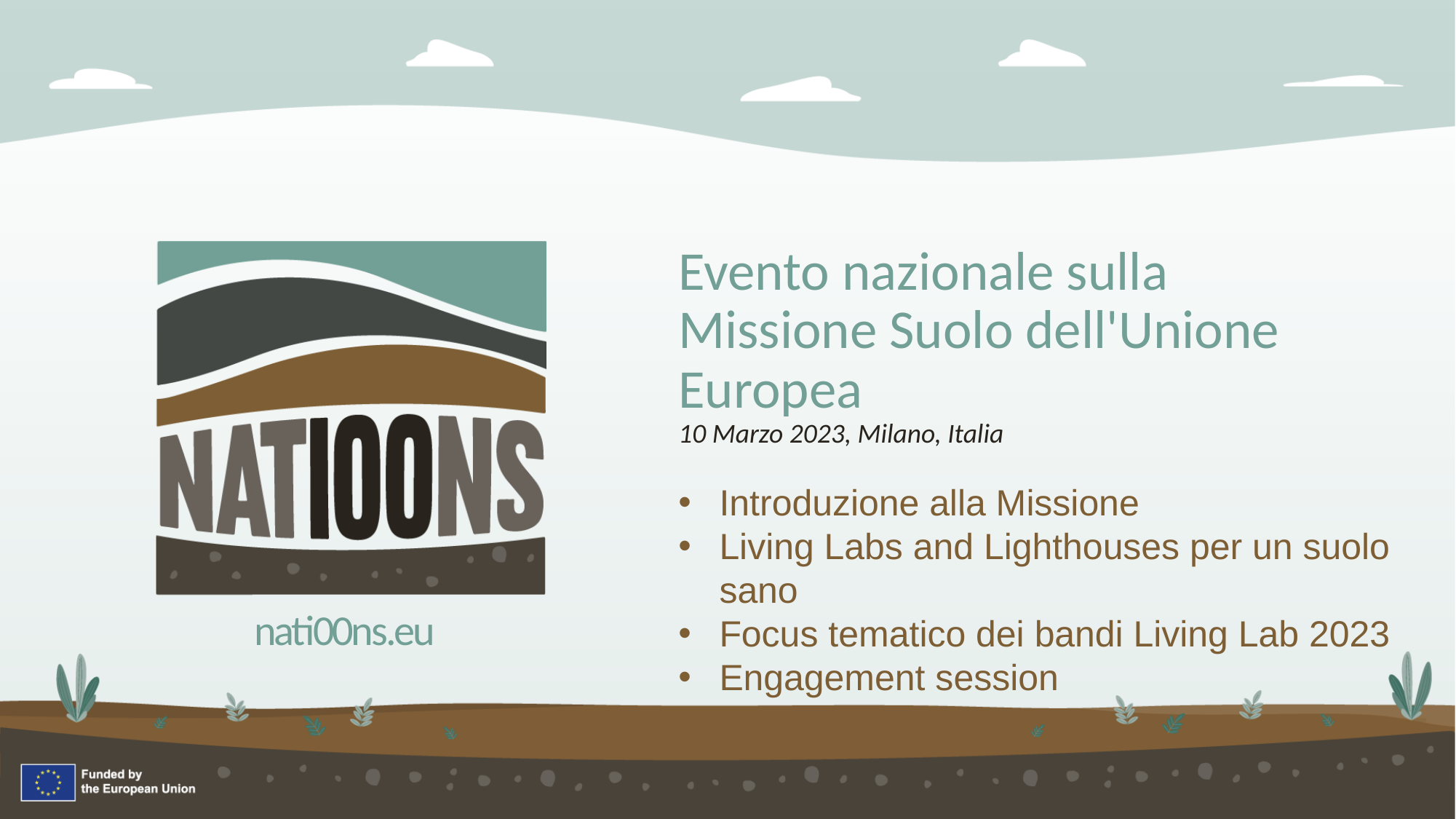

# Evento nazionale sulla Missione Suolo dell'Unione Europea 10 Marzo 2023, Milano, Italia
Introduzione alla Missione
Living Labs and Lighthouses per un suolo sano
Focus tematico dei bandi Living Lab 2023
Engagement session
nati00ns.eu